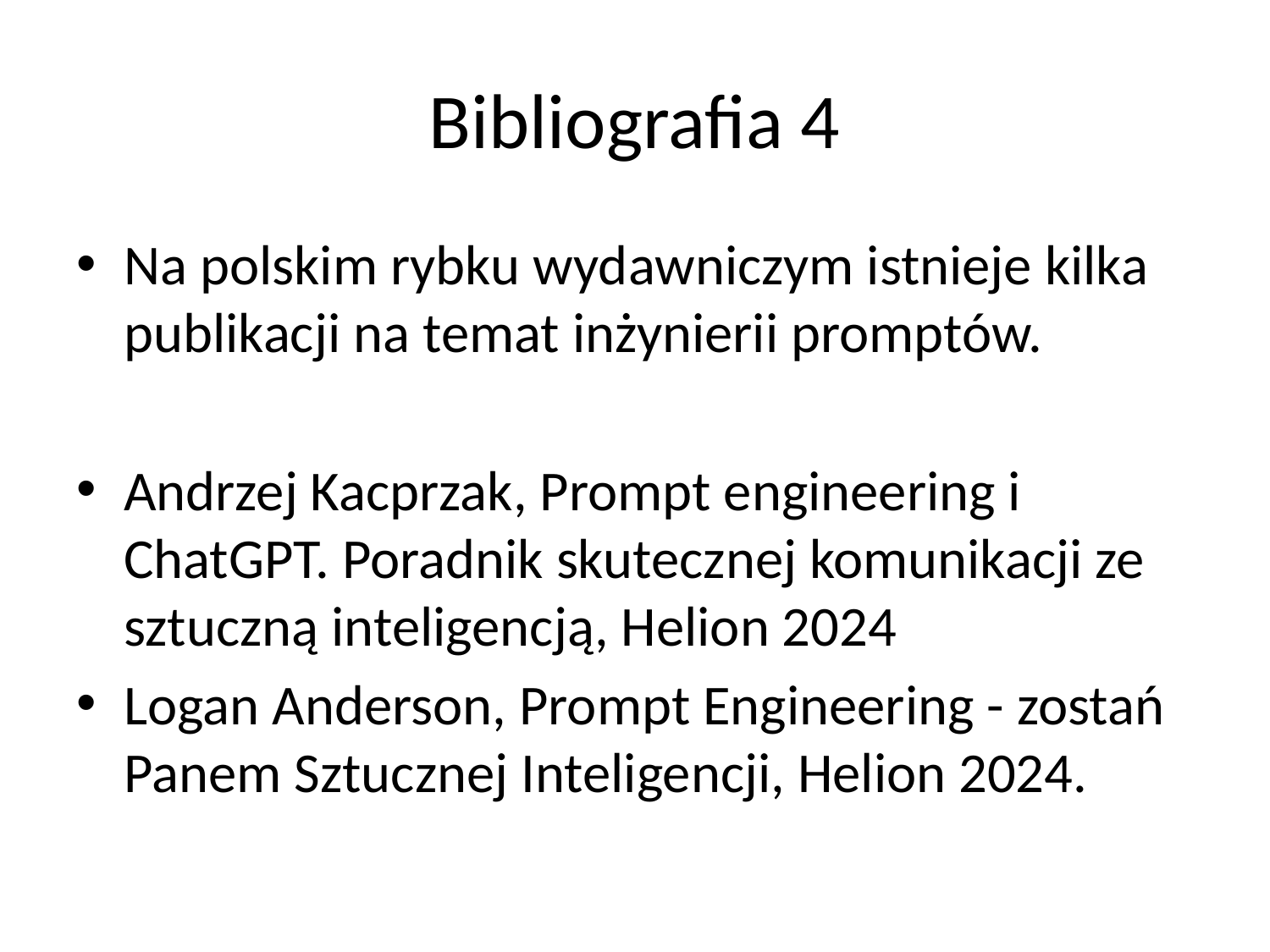

# Bibliografia 4
Na polskim rybku wydawniczym istnieje kilka publikacji na temat inżynierii promptów.

Andrzej Kacprzak, Prompt engineering i ChatGPT. Poradnik skutecznej komunikacji ze sztuczną inteligencją, Helion 2024
Logan Anderson, Prompt Engineering - zostań Panem Sztucznej Inteligencji, Helion 2024.